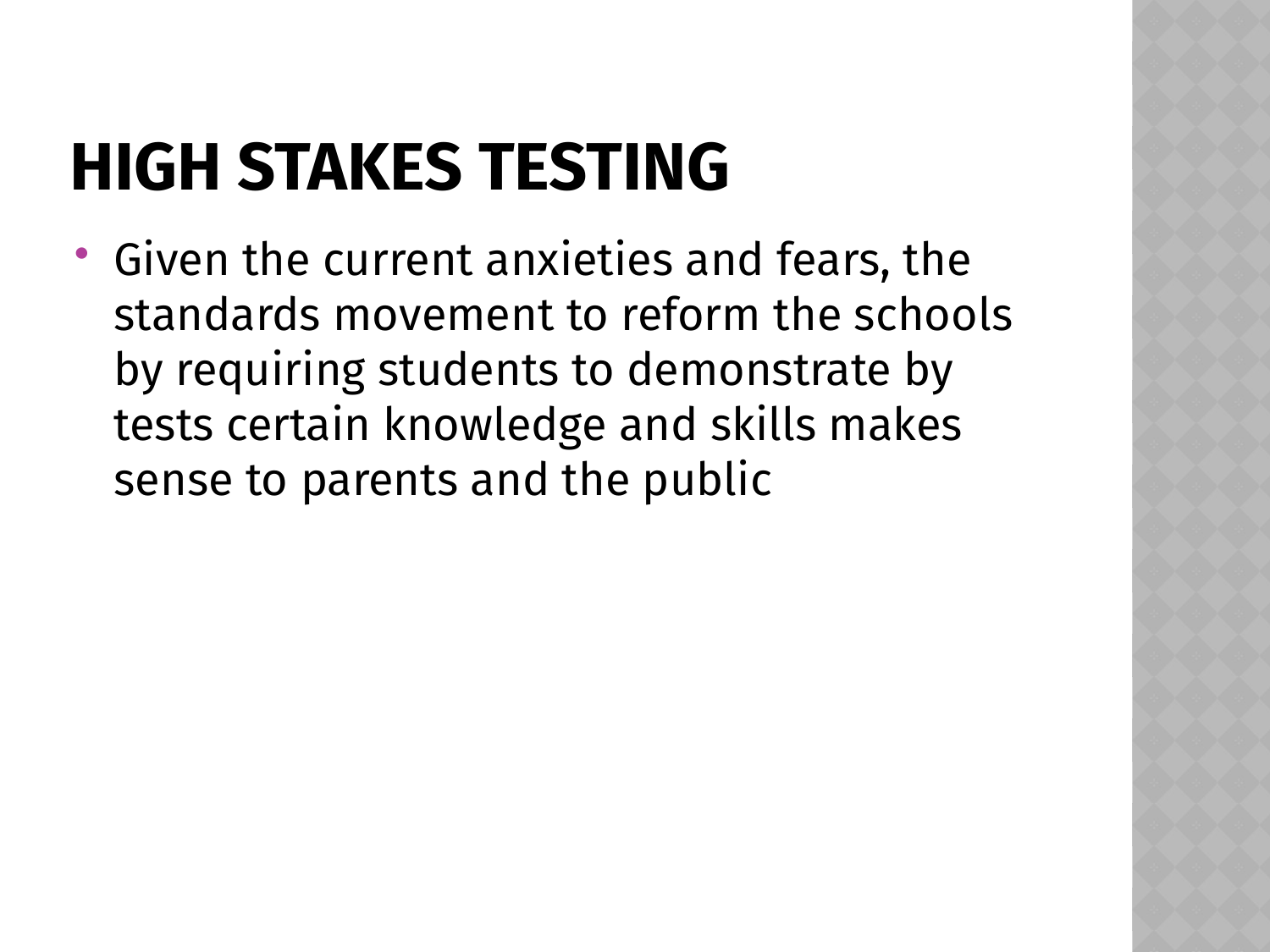

# High stakes testing
Given the current anxieties and fears, the standards movement to reform the schools by requiring students to demonstrate by tests certain knowledge and skills makes sense to parents and the public